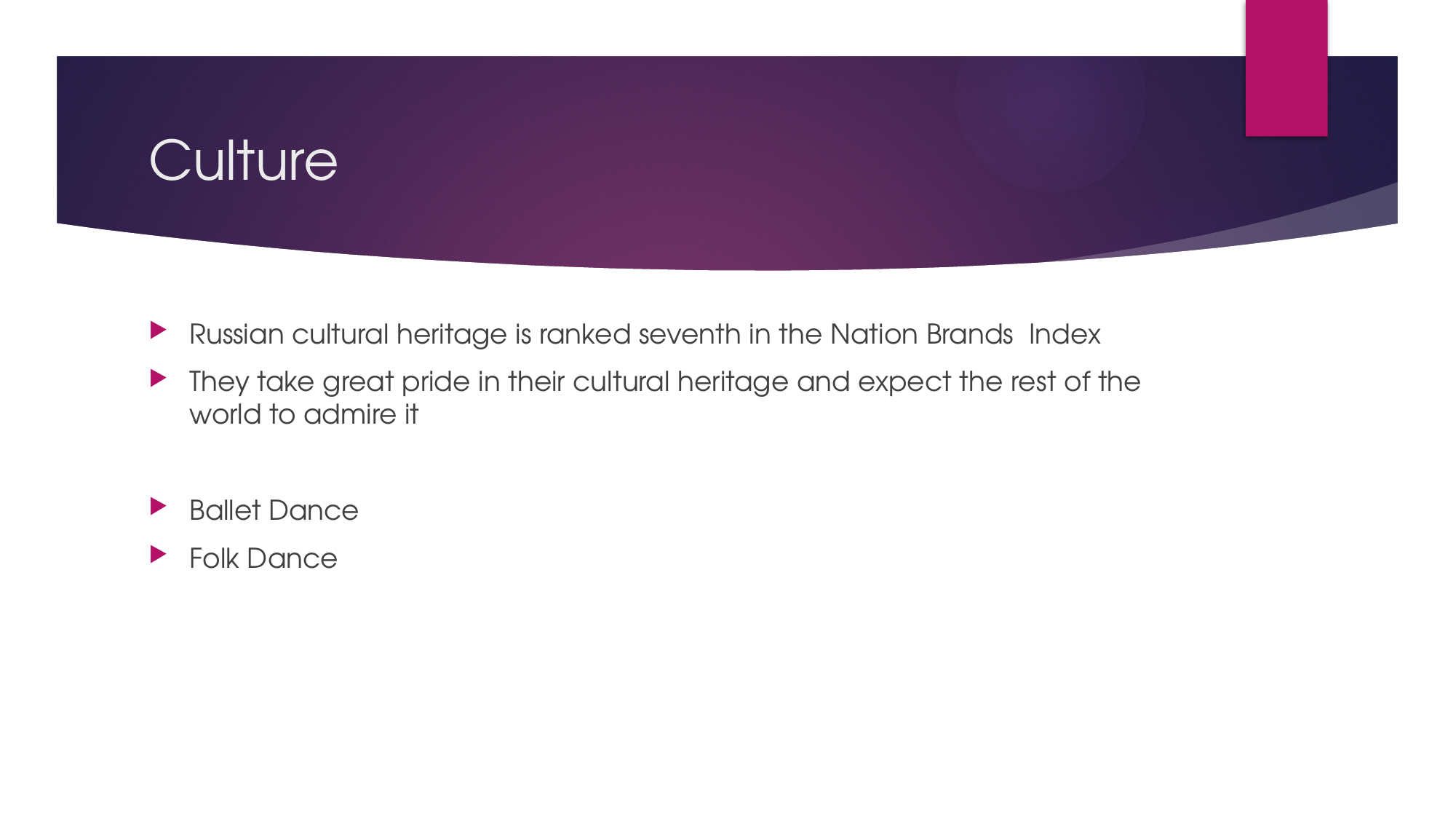

# Culture
Russian cultural heritage is ranked seventh in the Nation Brands  Index
They take great pride in their cultural heritage and expect the rest of the world to admire it

Ballet Dance
Folk Dance